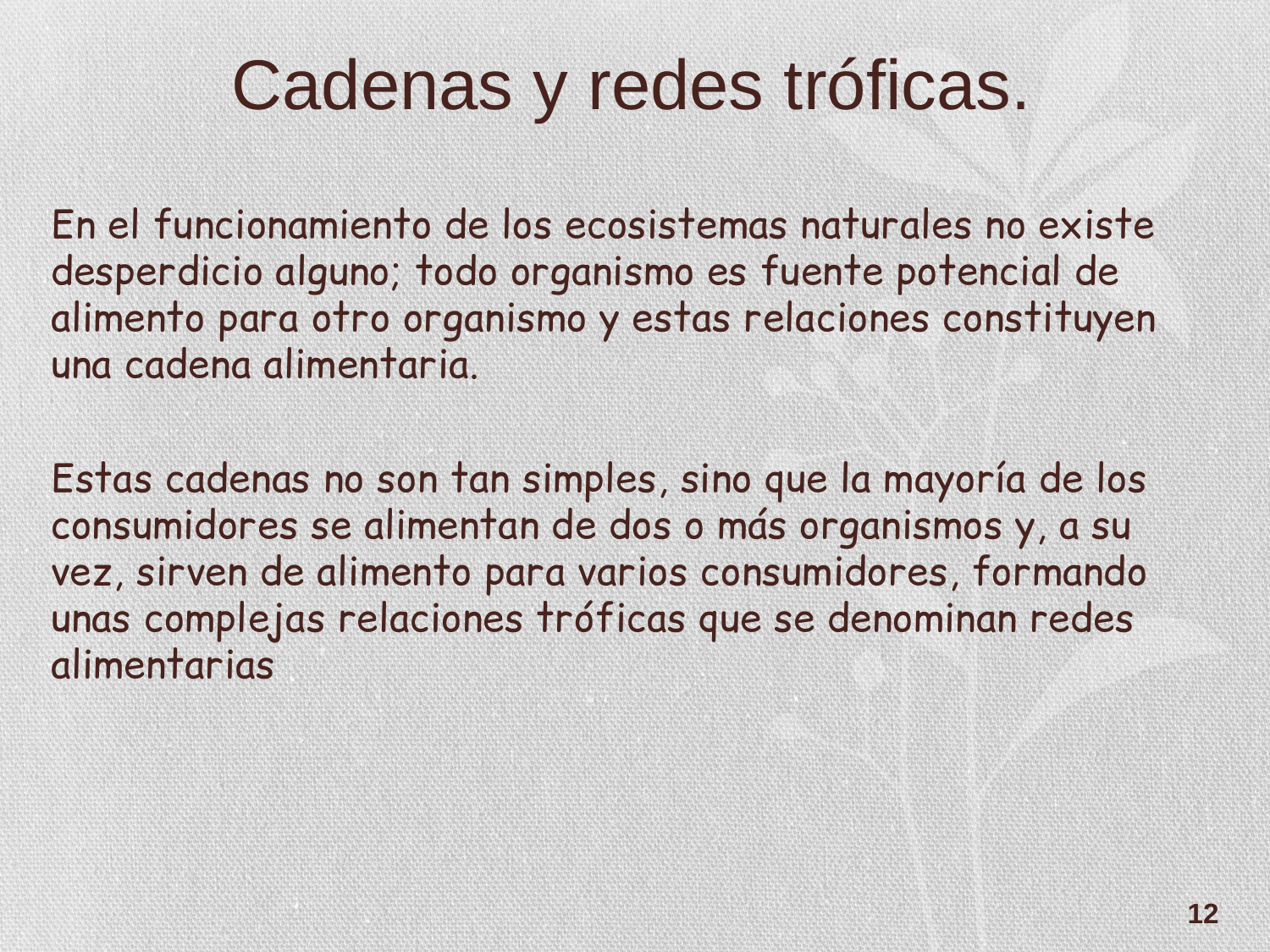

# Cadenas y redes tróficas.

En el funcionamiento de los ecosistemas naturales no existe desperdicio alguno; todo organismo es fuente potencial de alimento para otro organismo y estas relaciones constituyen una cadena alimentaria.

Estas cadenas no son tan simples, sino que la mayoría de los consumidores se alimentan de dos o más organismos y, a su vez, sirven de alimento para varios consumidores, formando unas complejas relaciones tróficas que se denominan redes alimentarias
12